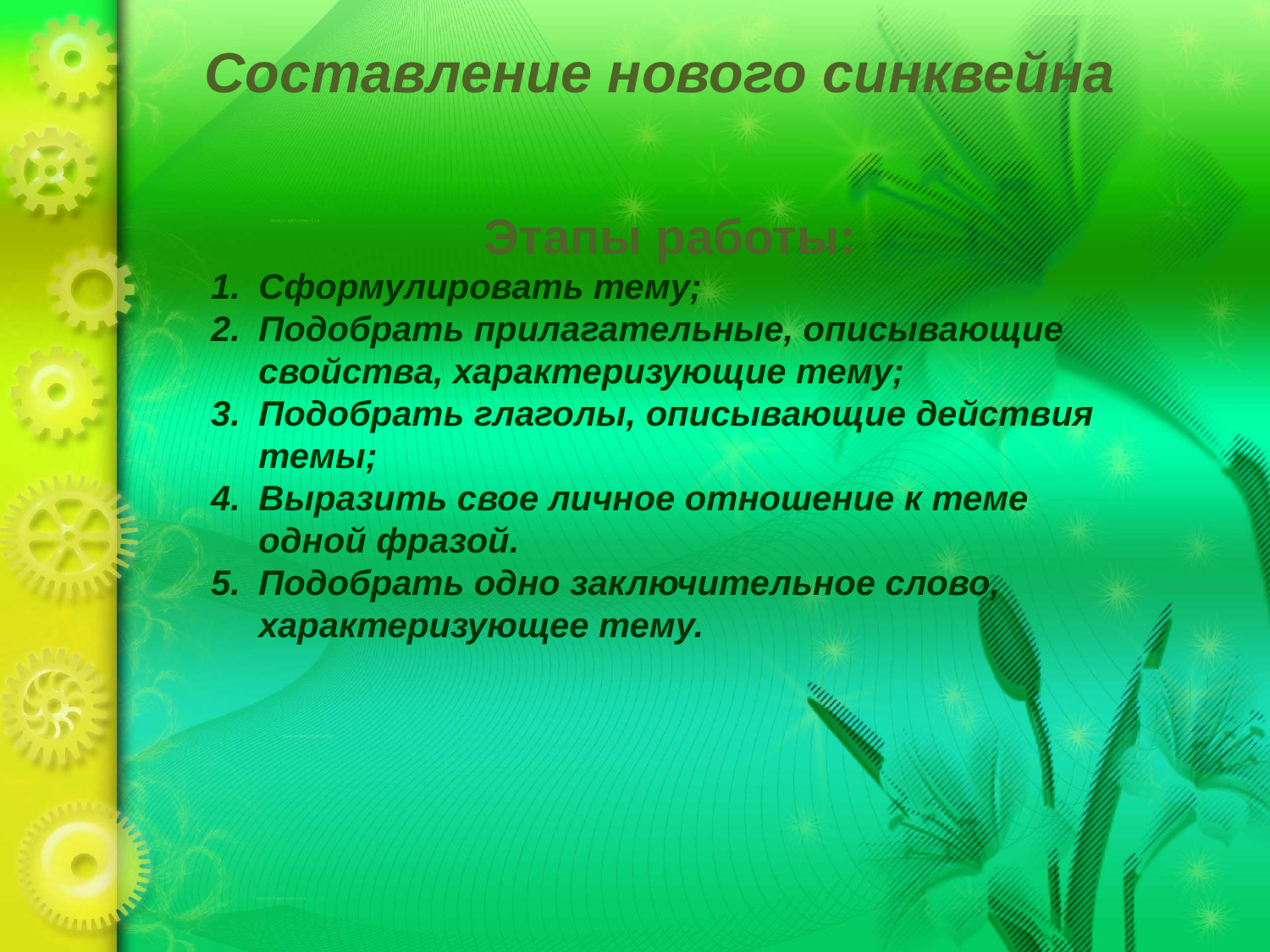

Составление нового синквейна
Этапы работы:
Сформулировать тему;
Подобрать прилагательные, описывающие свойства, характеризующие тему;
Подобрать глаголы, описывающие действия темы;
Выразить свое личное отношение к теме одной фразой.
Подобрать одно заключительное слово, характеризующее тему.